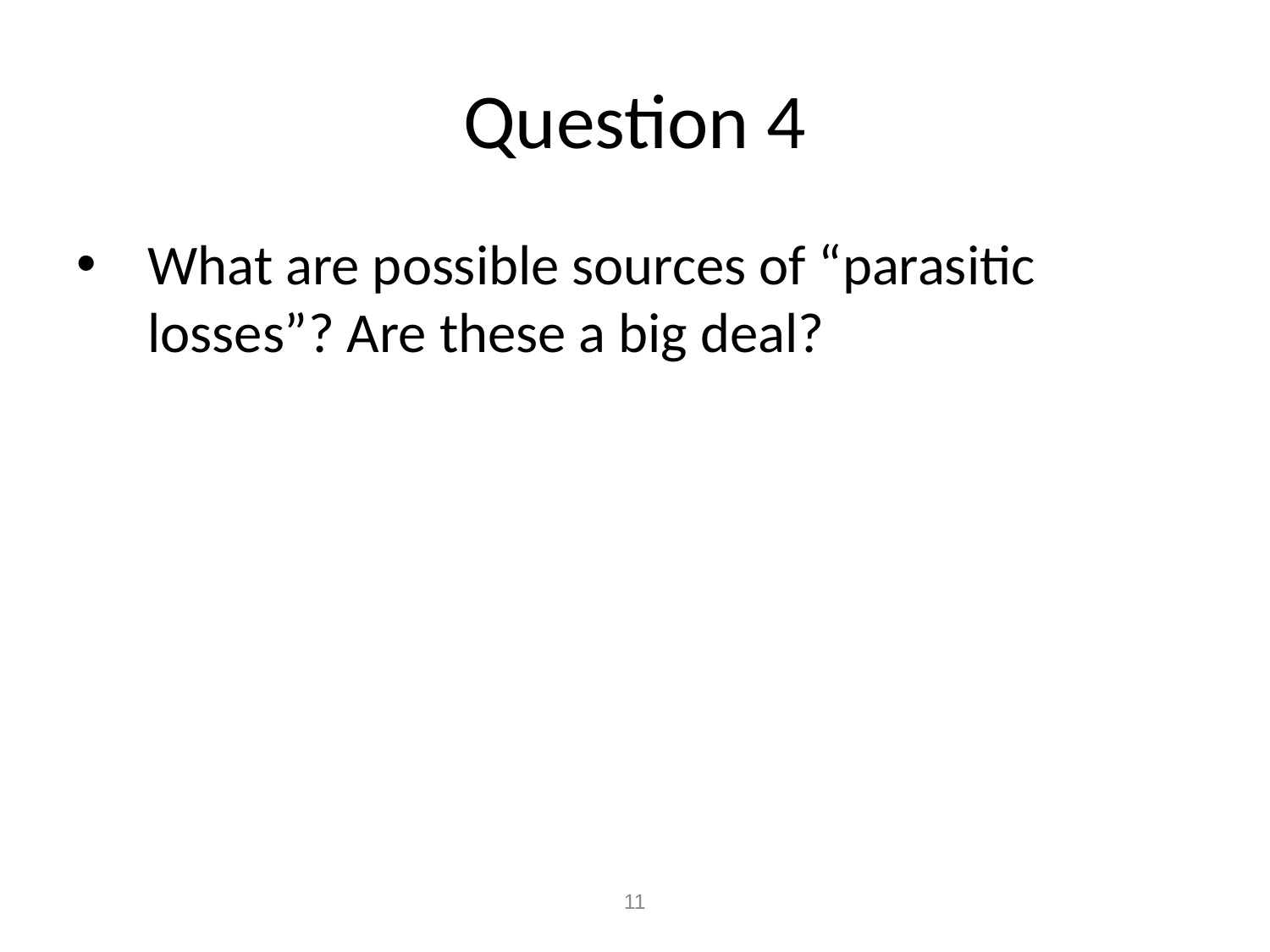

# Question 4
What are possible sources of “parasitic losses”? Are these a big deal?

11